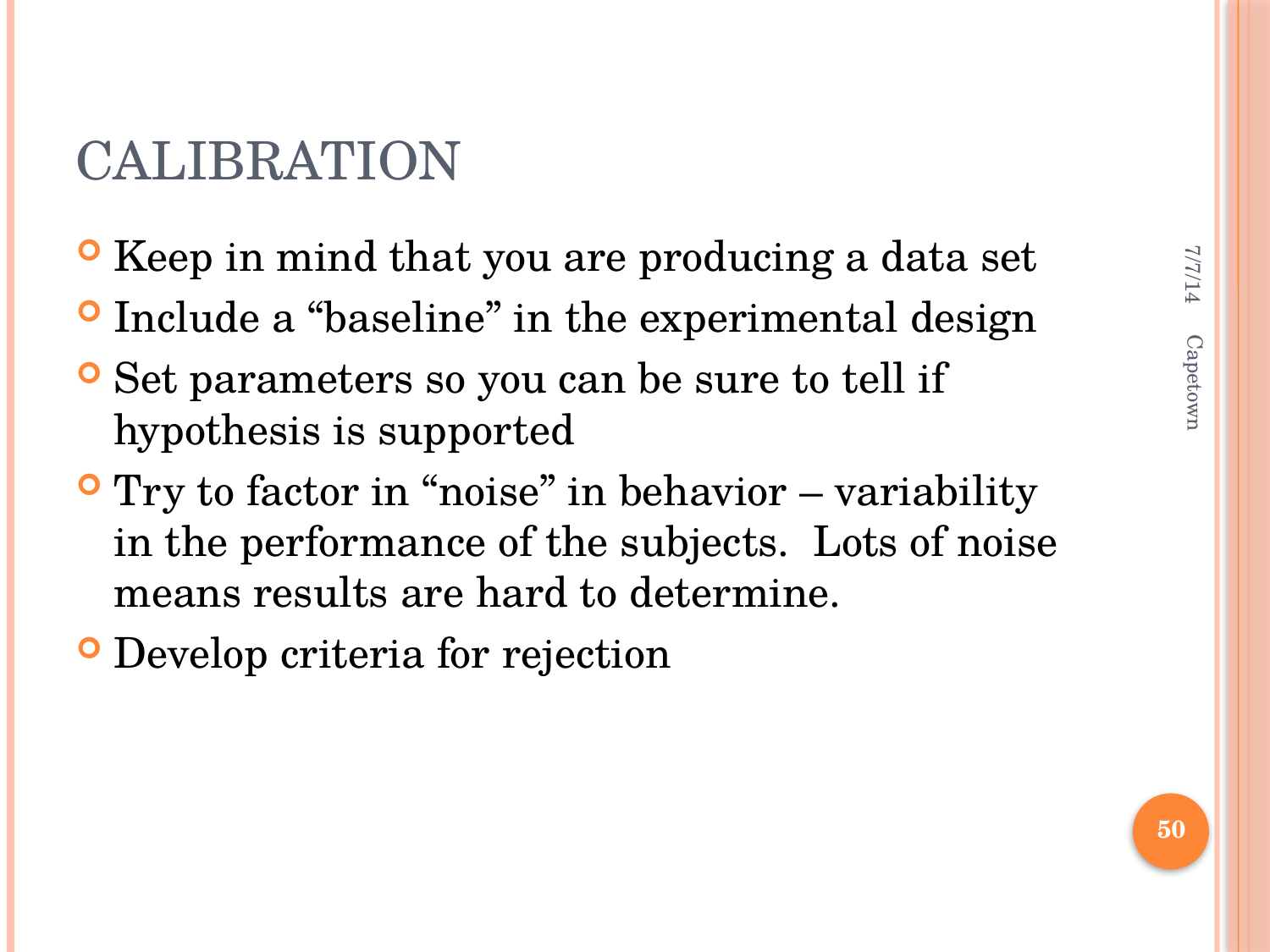

# Calibration
7/7/14
Keep in mind that you are producing a data set
Include a “baseline” in the experimental design
Set parameters so you can be sure to tell if hypothesis is supported
Try to factor in “noise” in behavior – variability in the performance of the subjects.  Lots of noise means results are hard to determine.
Develop criteria for rejection
Capetown
50